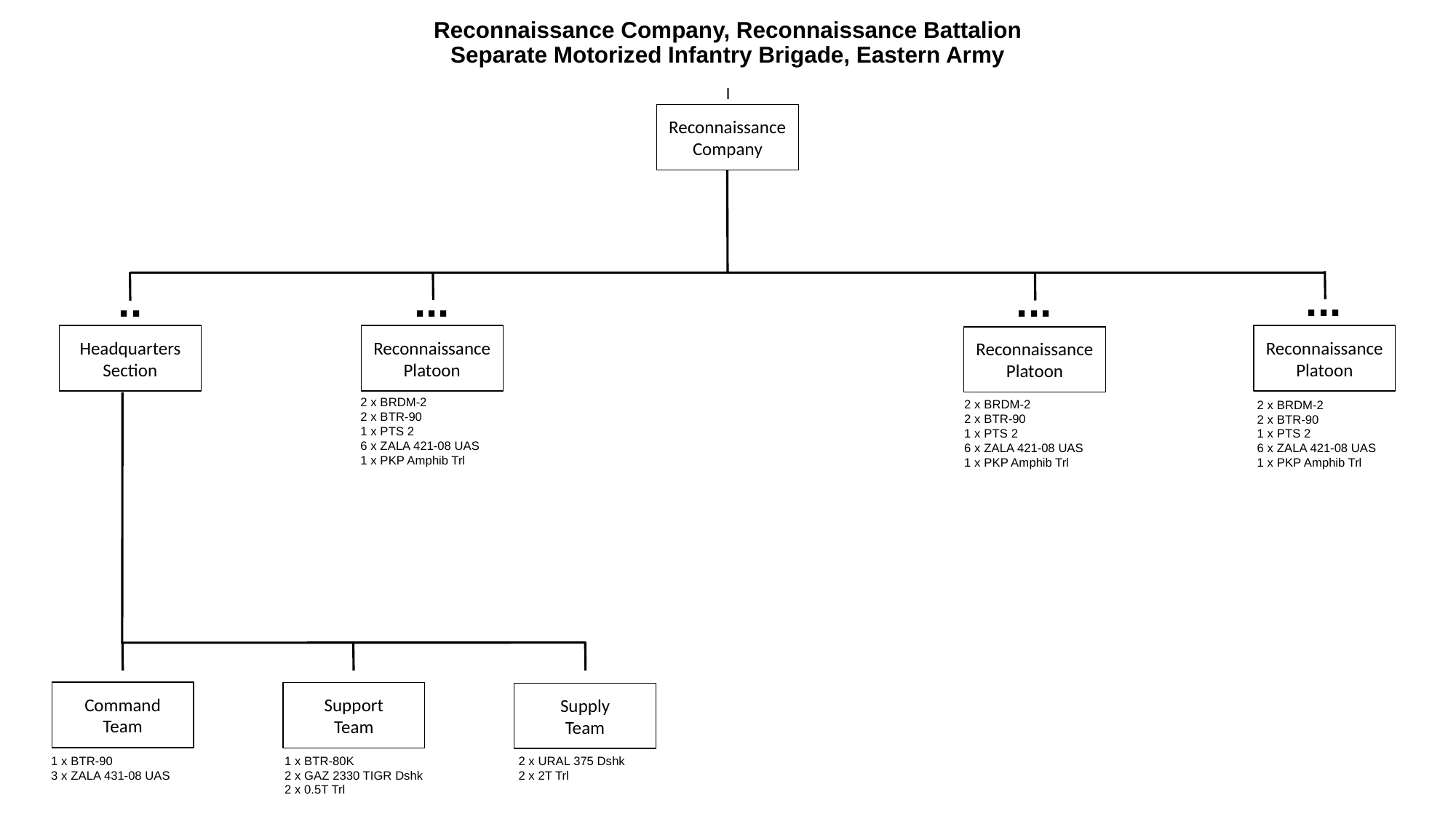

# Reconnaissance Company, Reconnaissance Battalion Separate Motorized Infantry Brigade, Eastern Army
I
Reconnaissance
Company
...
...
...
..
Headquarters
Section
Reconnaissance
Platoon
Reconnaissance
Platoon
Reconnaissance Platoon
2 x BRDM-2
2 x BTR-90
1 x PTS 2
6 x ZALA 421-08 UAS
1 x PKP Amphib Trl
2 x BRDM-2
2 x BTR-90
1 x PTS 2
6 x ZALA 421-08 UAS
1 x PKP Amphib Trl
2 x BRDM-2
2 x BTR-90
1 x PTS 2
6 x ZALA 421-08 UAS
1 x PKP Amphib Trl
Command
Team
Support
Team
Supply
Team
1 x BTR-90
3 x ZALA 431-08 UAS
1 x BTR-80K
2 x GAZ 2330 TIGR Dshk
2 x 0.5T Trl
2 x URAL 375 Dshk
2 x 2T Trl